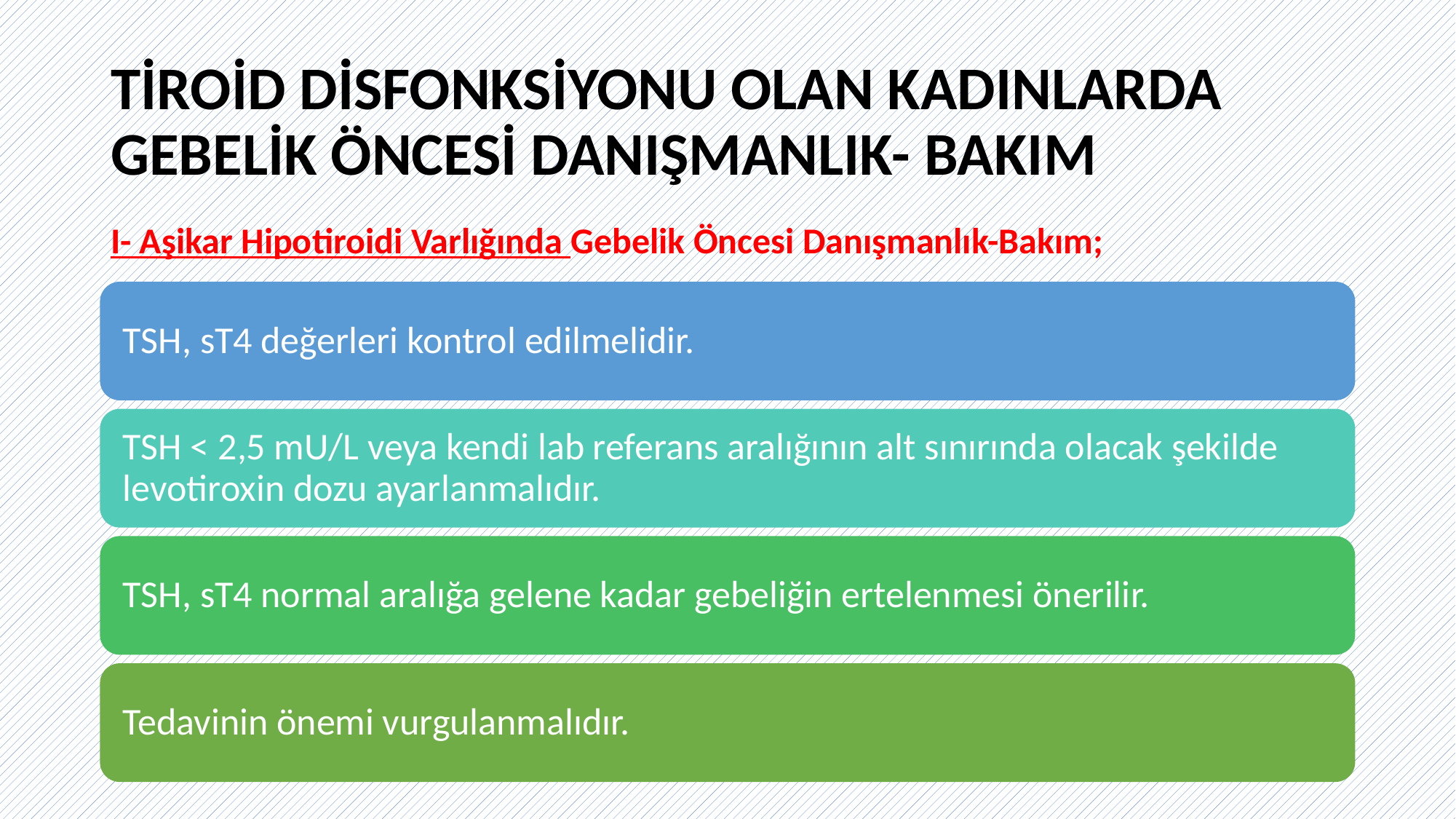

# TİROİD DİSFONKSİYONU OLAN KADINLARDA GEBELİK ÖNCESİ DANIŞMANLIK- BAKIM
I- Aşikar Hipotiroidi Varlığında Gebelik Öncesi Danışmanlık-Bakım;
TSH, sT4 değerleri kontrol edilmelidir.
TSH < 2,5 mU/L veya kendi lab referans aralığının alt sınırında olacak şekilde levotiroxin dozu ayarlanmalıdır.
TSH, sT4 normal aralığa gelene kadar gebeliğin ertelenmesi önerilir.
Tedavinin önemi vurgulanmalıdır.